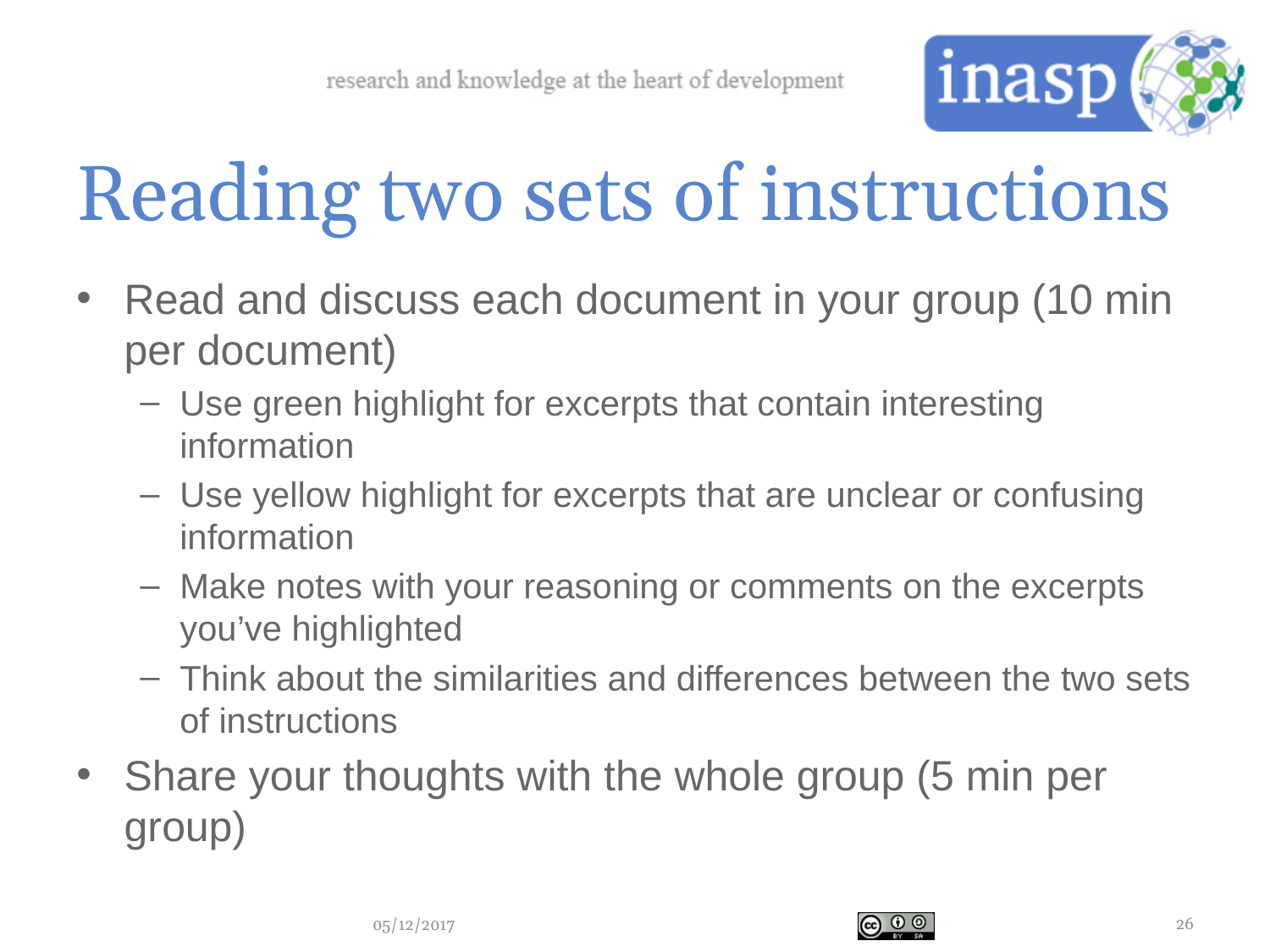

# Reading two sets of instructions
Read and discuss each document in your group (10 min per document)
Use green highlight for excerpts that contain interesting information
Use yellow highlight for excerpts that are unclear or confusing information
Make notes with your reasoning or comments on the excerpts you’ve highlighted
Think about the similarities and differences between the two sets of instructions
Share your thoughts with the whole group (5 min per group)

05/12/2017

26